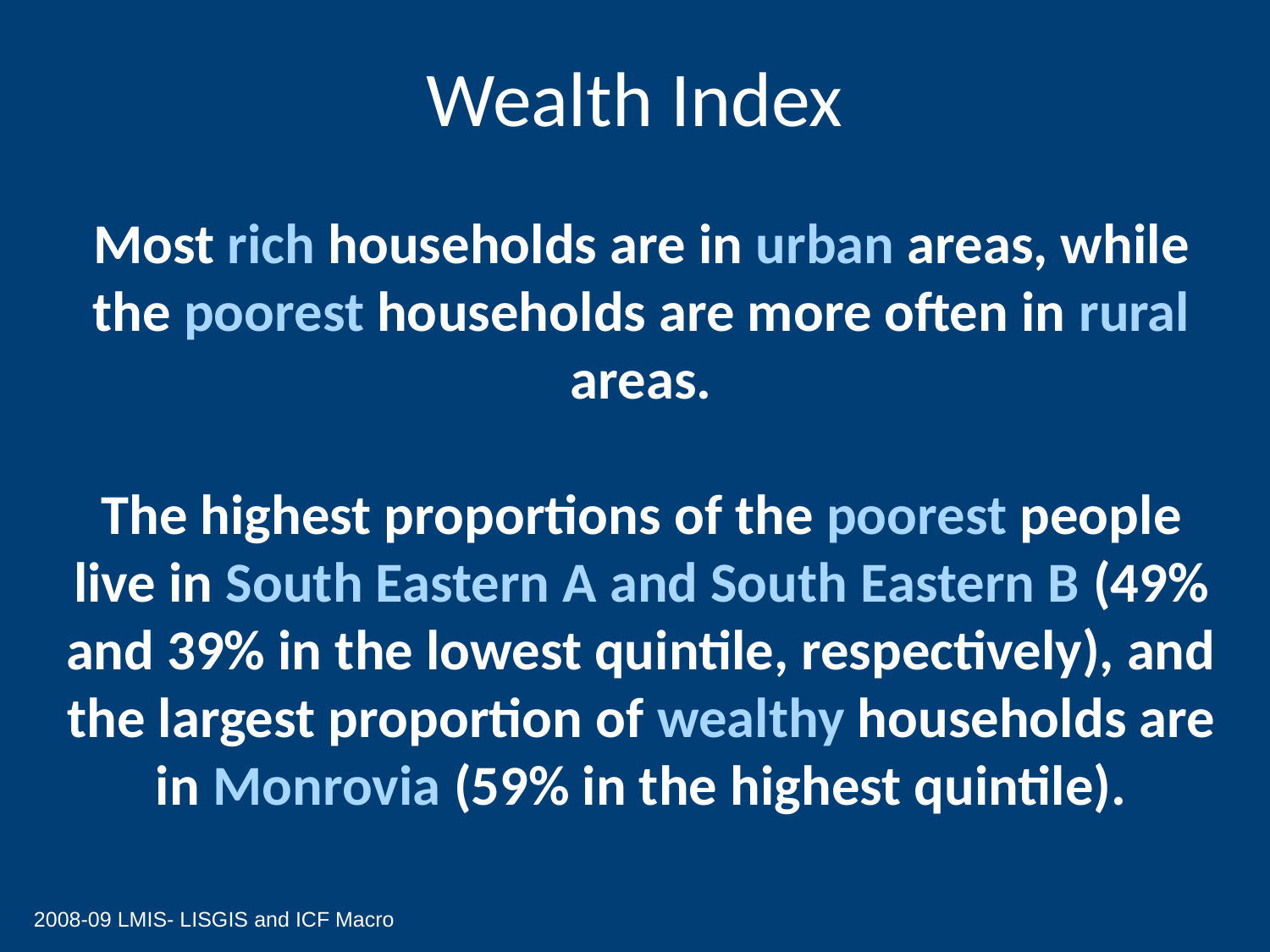

# Wealth Index
Most rich households are in urban areas, while the poorest households are more often in rural areas.

The highest proportions of the poorest people live in South Eastern A and South Eastern B (49% and 39% in the lowest quintile, respectively), and the largest proportion of wealthy households are in Monrovia (59% in the highest quintile).

2008-09 LMIS- LISGIS and ICF Macro